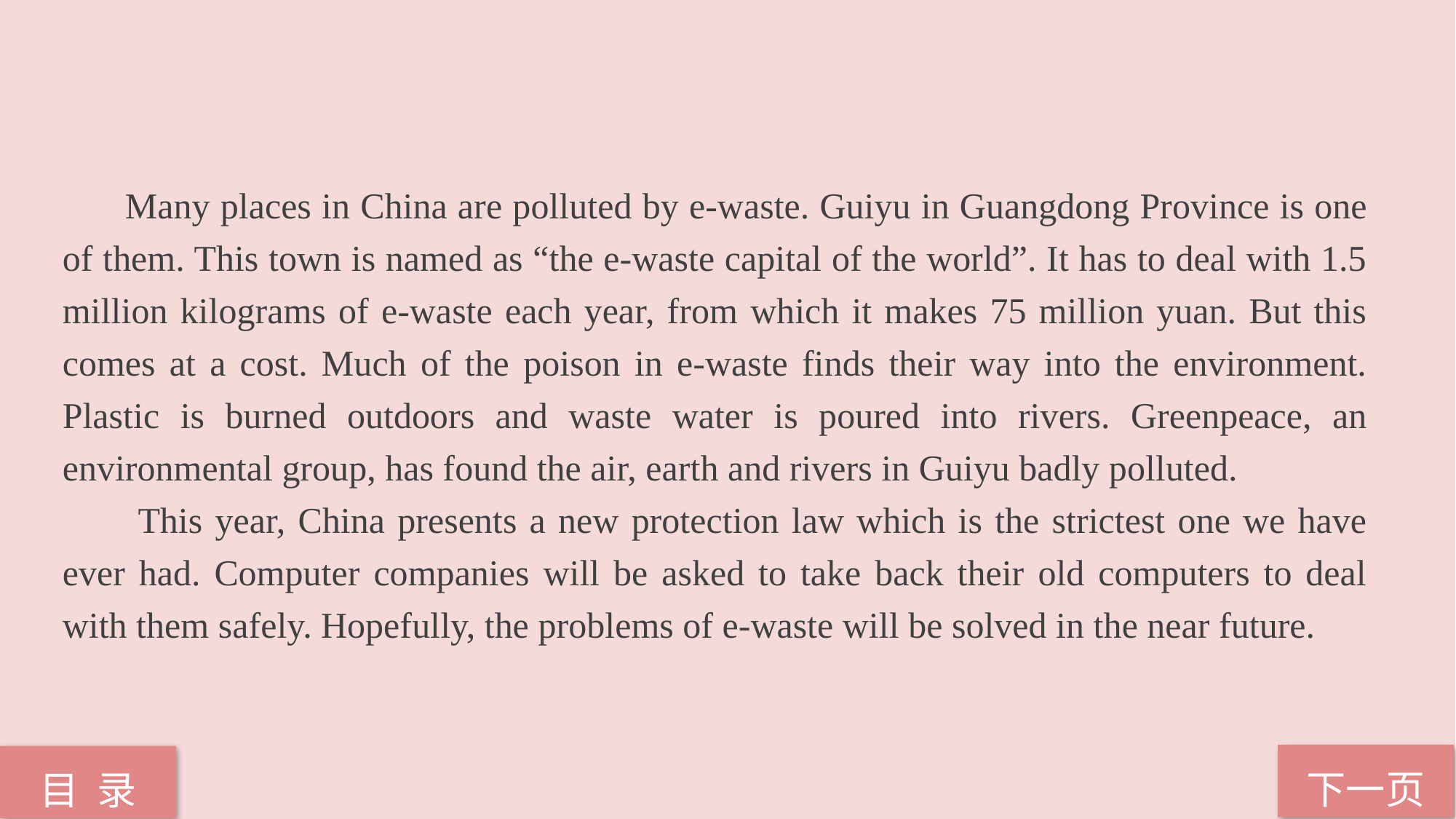

Many places in China are polluted by e-waste. Guiyu in Guangdong Province is one of them. This town is named as “the e-waste capital of the world”. It has to deal with 1.5 million kilograms of e-waste each year, from which it makes 75 million yuan. But this comes at a cost. Much of the poison in e-waste finds their way into the environment. Plastic is burned outdoors and waste water is poured into rivers. Greenpeace, an environmental group, has found the air, earth and rivers in Guiyu badly polluted.
      This year, China presents a new protection law which is the strictest one we have ever had. Computer companies will be asked to take back their old computers to deal with them safely. Hopefully, the problems of e-waste will be solved in the near future.